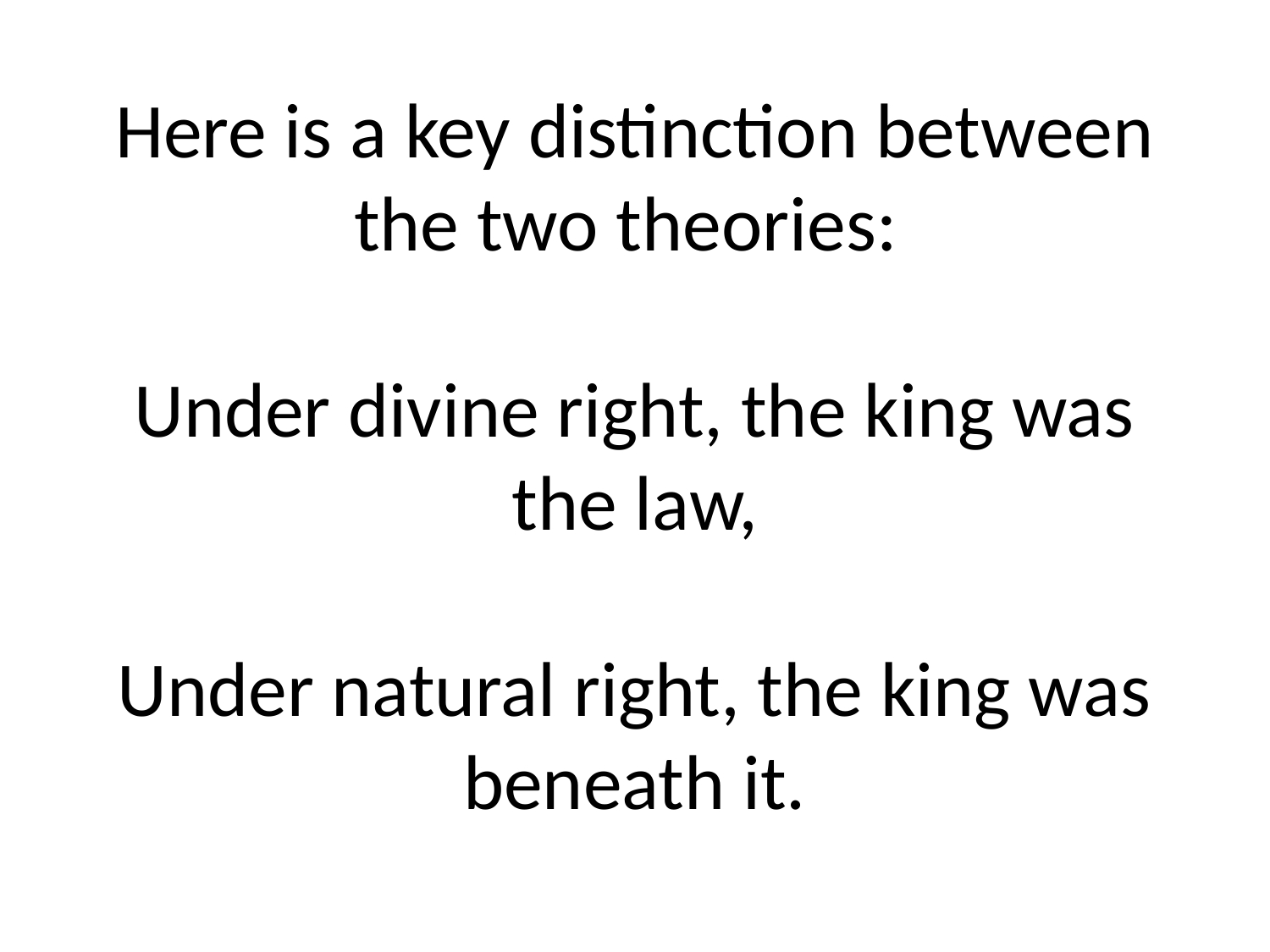

# Here is a key distinction between the two theories: Under divine right, the king was the law, Under natural right, the king was beneath it.